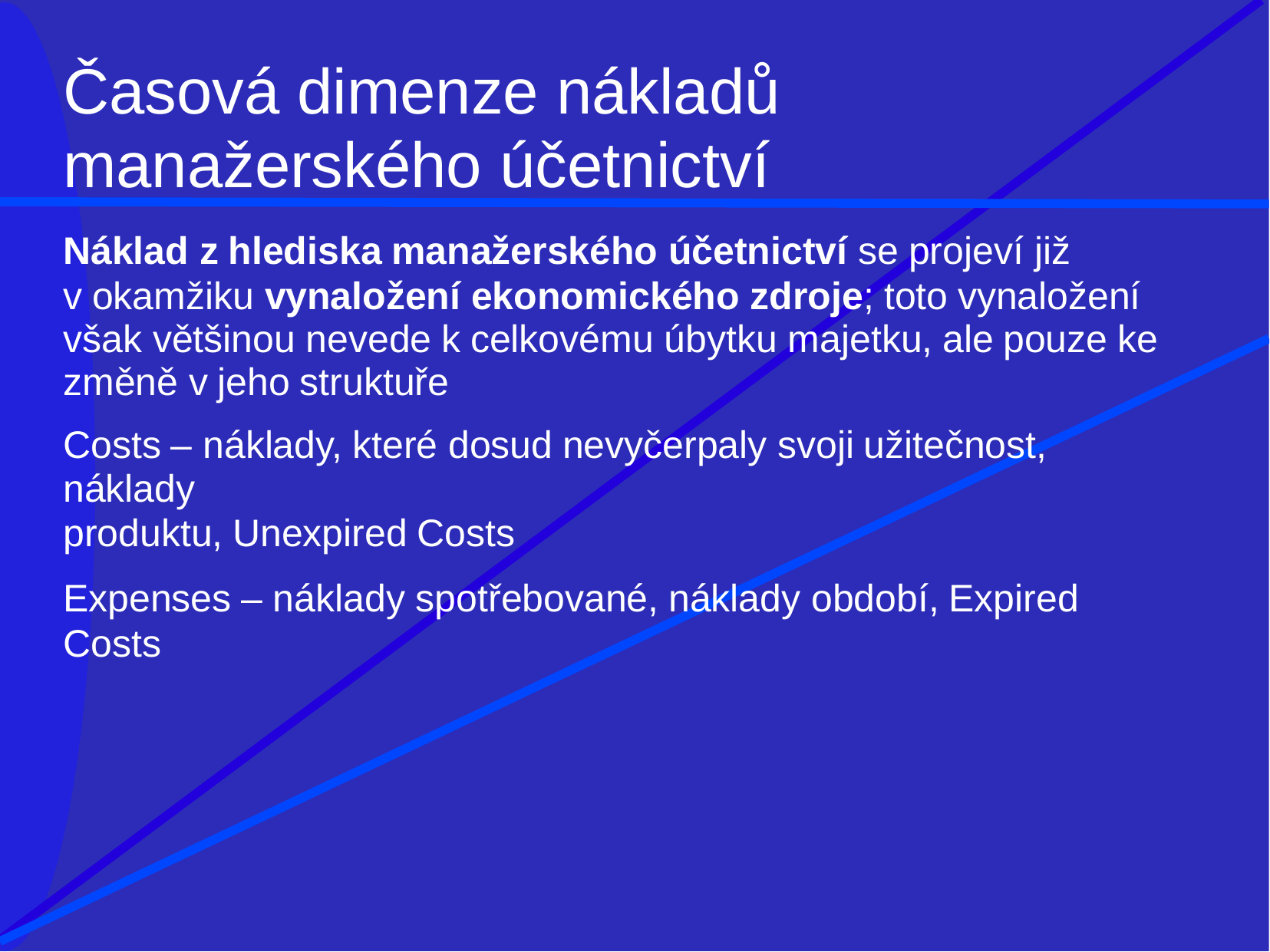

# Časová dimenze nákladů
manažerského účetnictví
Náklad z hlediska manažerského účetnictví se projeví již
v okamžiku vynaložení ekonomického zdroje; toto vynaložení však většinou nevede k celkovému úbytku majetku, ale pouze ke změně v jeho struktuře
Costs – náklady, které dosud nevyčerpaly svoji užitečnost, náklady
produktu, Unexpired Costs
Expenses – náklady spotřebované, náklady období, Expired Costs